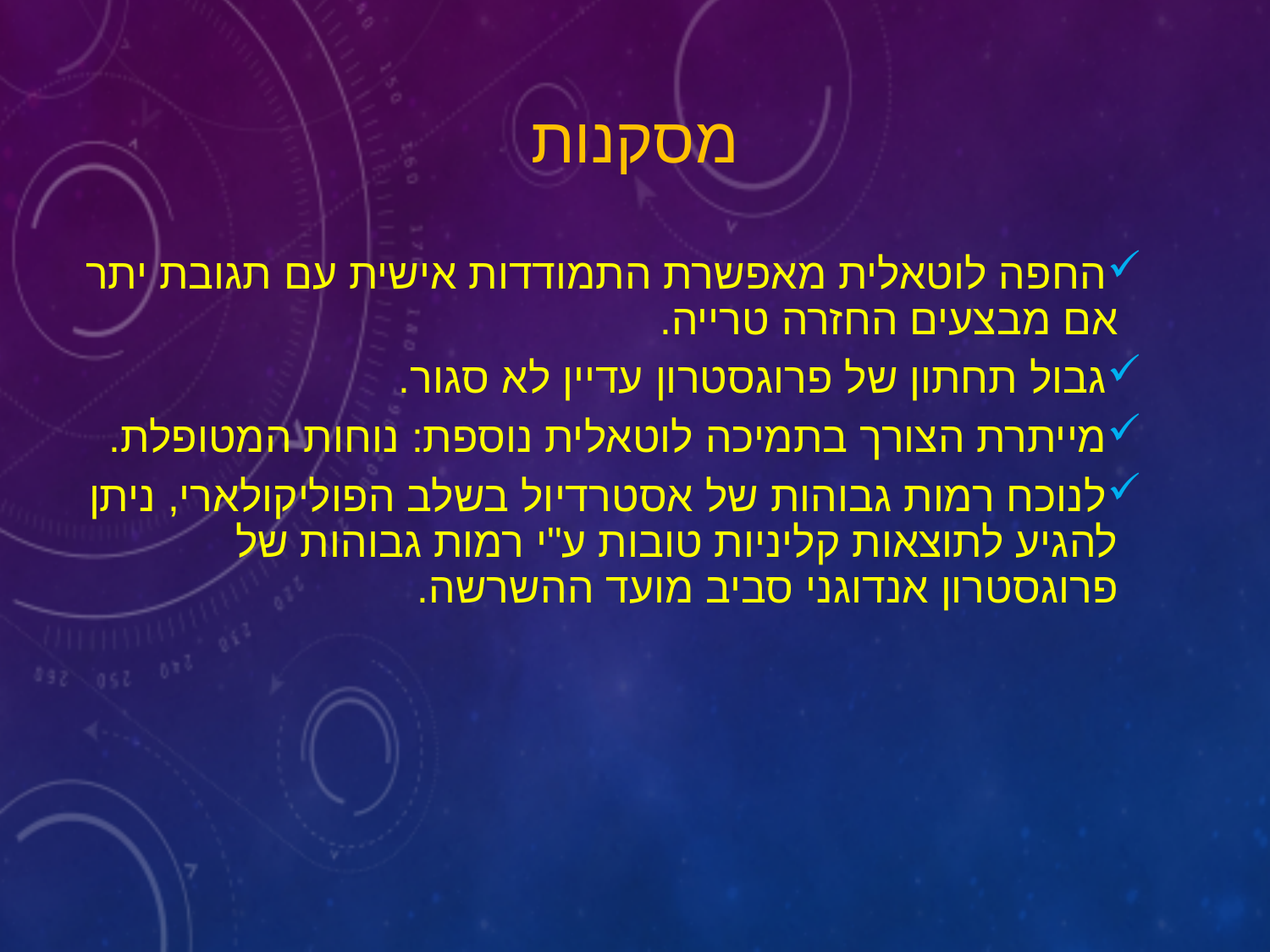

# מסקנות
החפה לוטאלית מאפשרת התמודדות אישית עם תגובת יתר אם מבצעים החזרה טרייה.
גבול תחתון של פרוגסטרון עדיין לא סגור.
מייתרת הצורך בתמיכה לוטאלית נוספת: נוחות המטופלת.
לנוכח רמות גבוהות של אסטרדיול בשלב הפוליקולארי, ניתן להגיע לתוצאות קליניות טובות ע"י רמות גבוהות של פרוגסטרון אנדוגני סביב מועד ההשרשה.